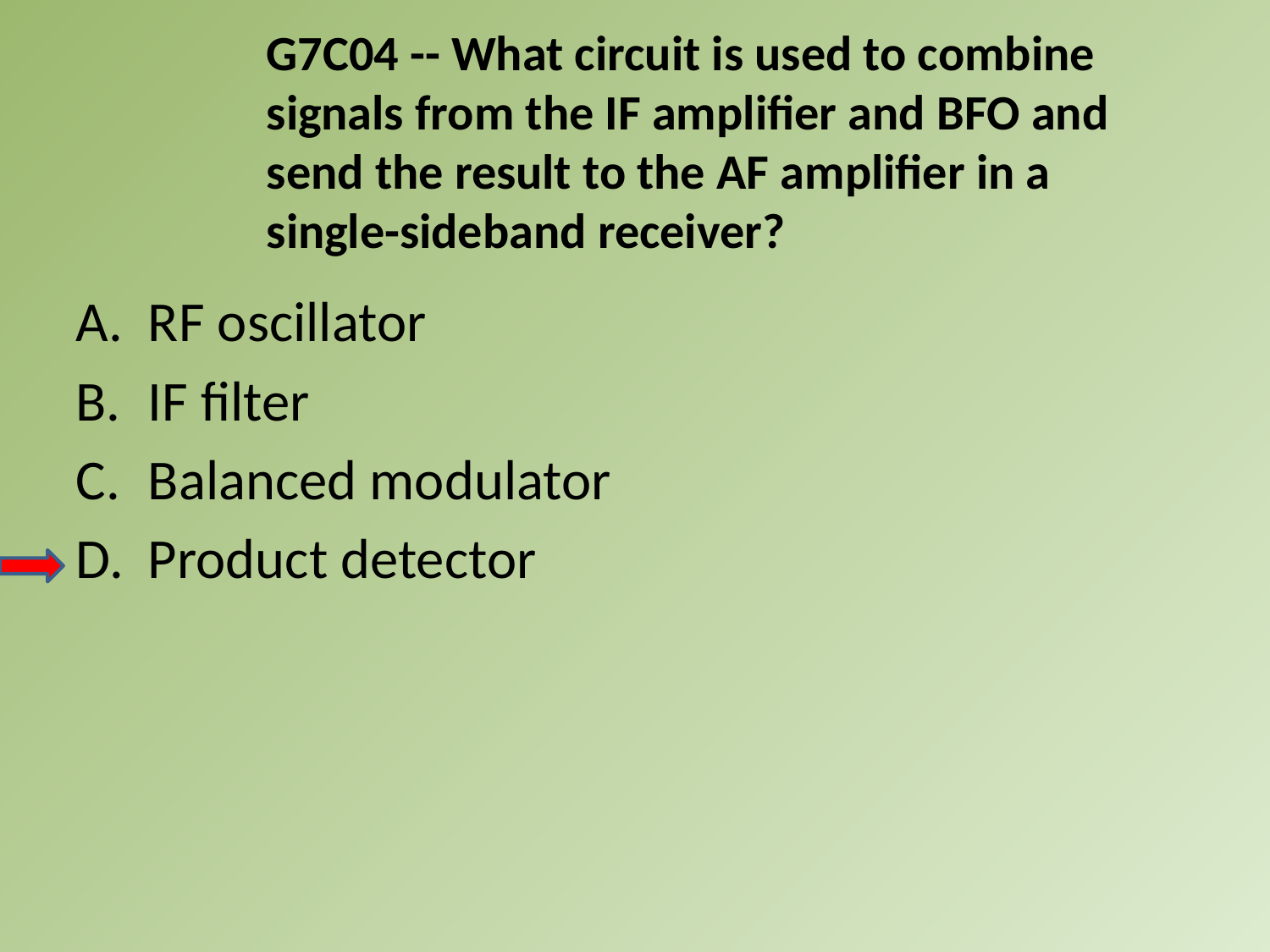

G7C04 -- What circuit is used to combine signals from the IF amplifier and BFO and send the result to the AF amplifier in a single-sideband receiver?
A.	RF oscillator
B.	IF filter
C.	Balanced modulator
D.	Product detector